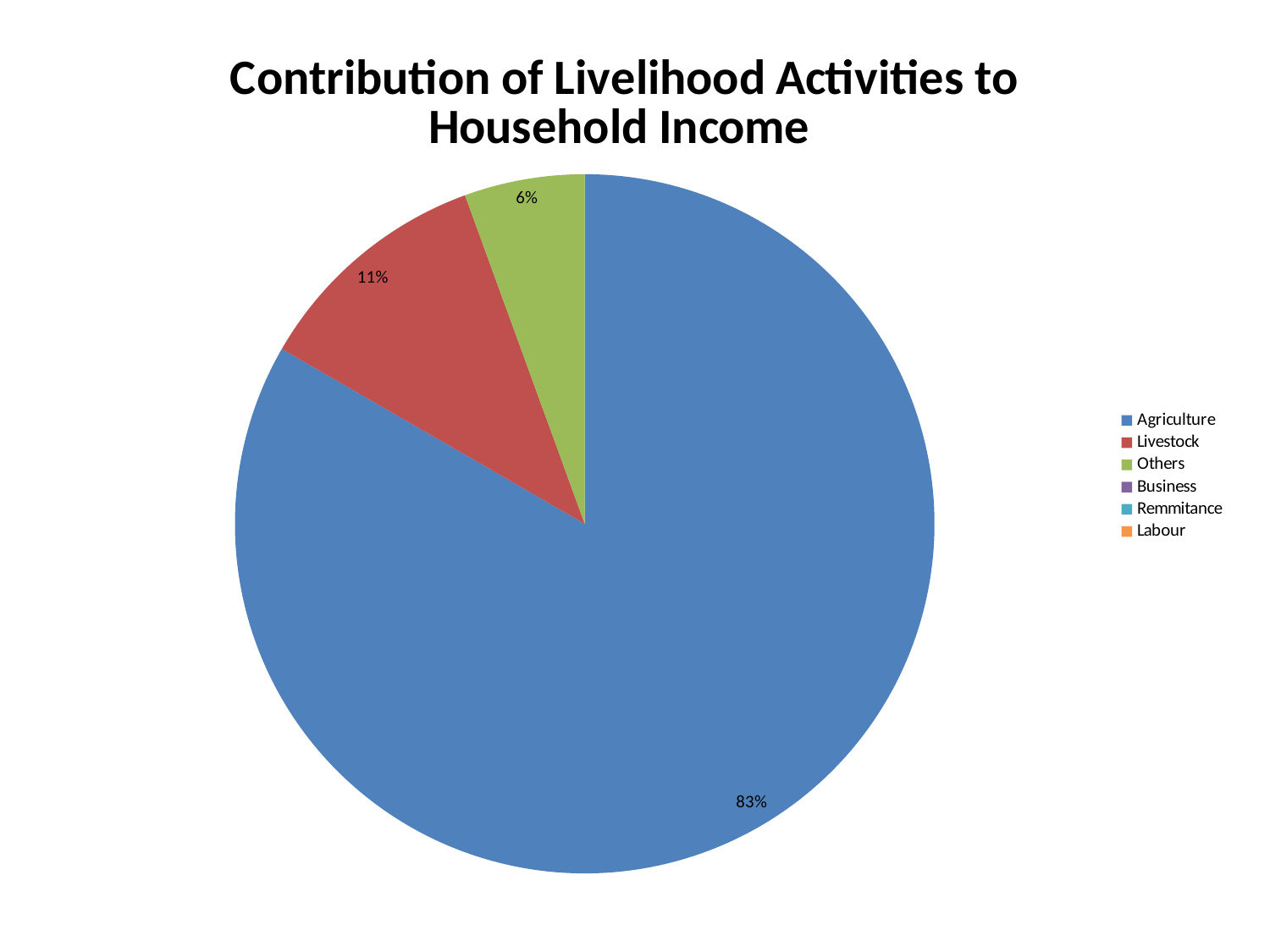

### Chart: Contribution of Livelihood Activities to Household Income

| Category | Total |
|---|---|
| Agriculture | 83.34 |
| Livestock | 11.1 |
| Others | 5.56 |
| Business | None |
| Remmitance | None |
| Labour | None |